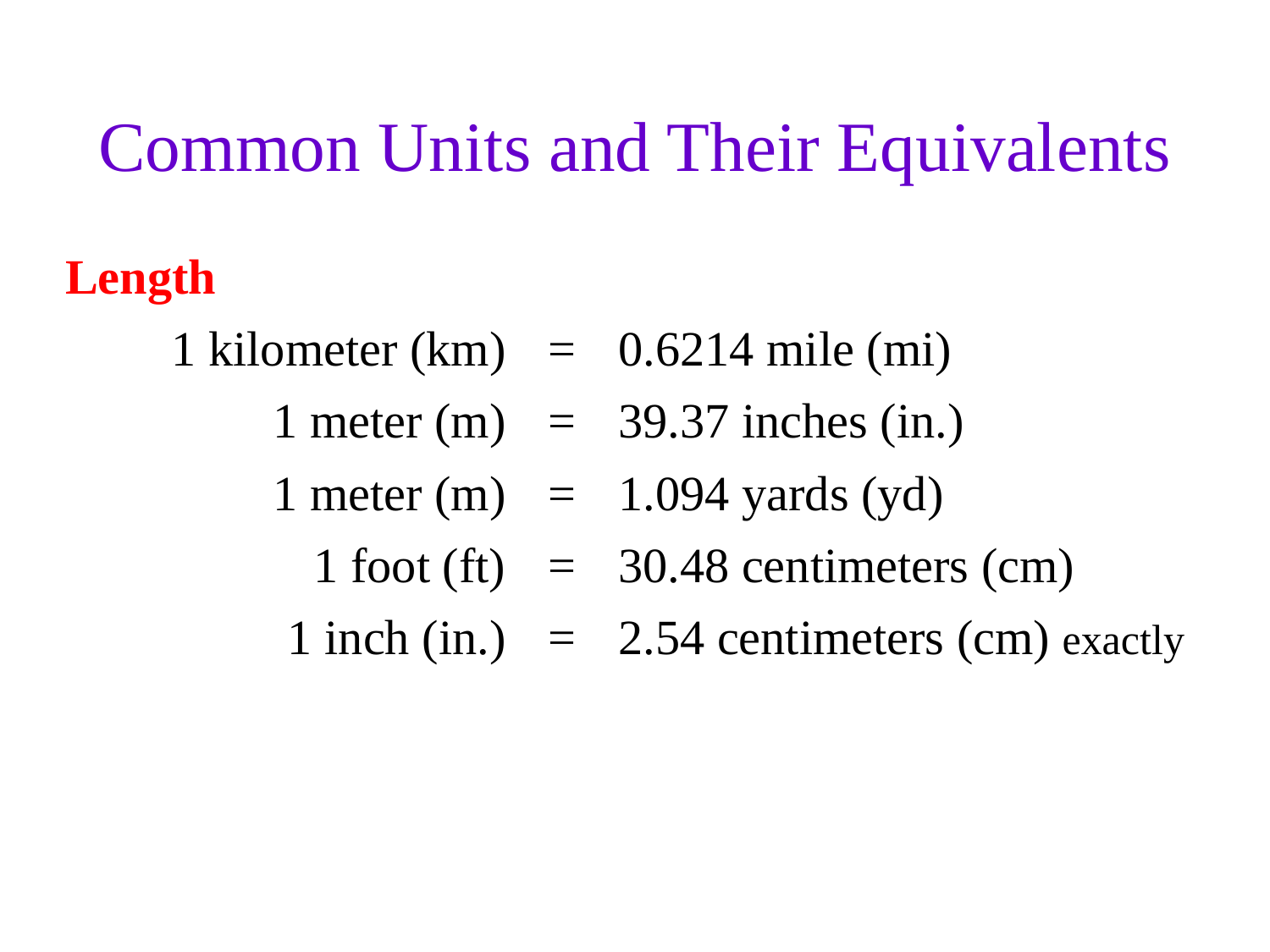

Common Units and Their Equivalents
| Length |  |  |
| --- | --- | --- |
| 1 kilometer (km) | = | 0.6214 mile (mi) |
| 1 meter (m) | = | 39.37 inches (in.) |
| 1 meter (m) | = | 1.094 yards (yd) |
| 1 foot (ft) | = | 30.48 centimeters (cm) |
| 1 inch (in.) | = | 2.54 centimeters (cm) exactly |